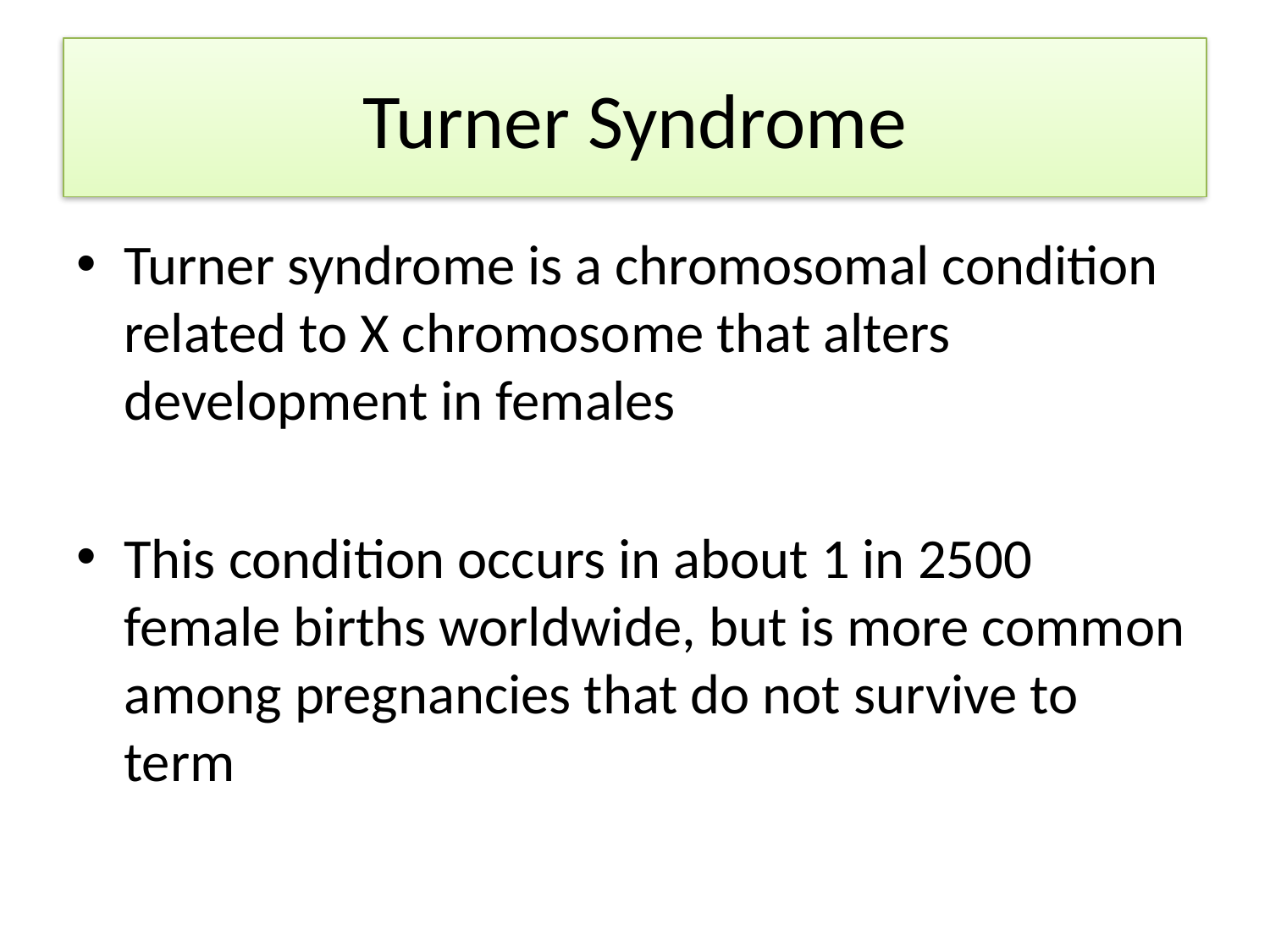

# Turner Syndrome
Turner syndrome is a chromosomal condition related to X chromosome that alters development in females

This condition occurs in about 1 in 2500 female births worldwide, but is more common among pregnancies that do not survive to term